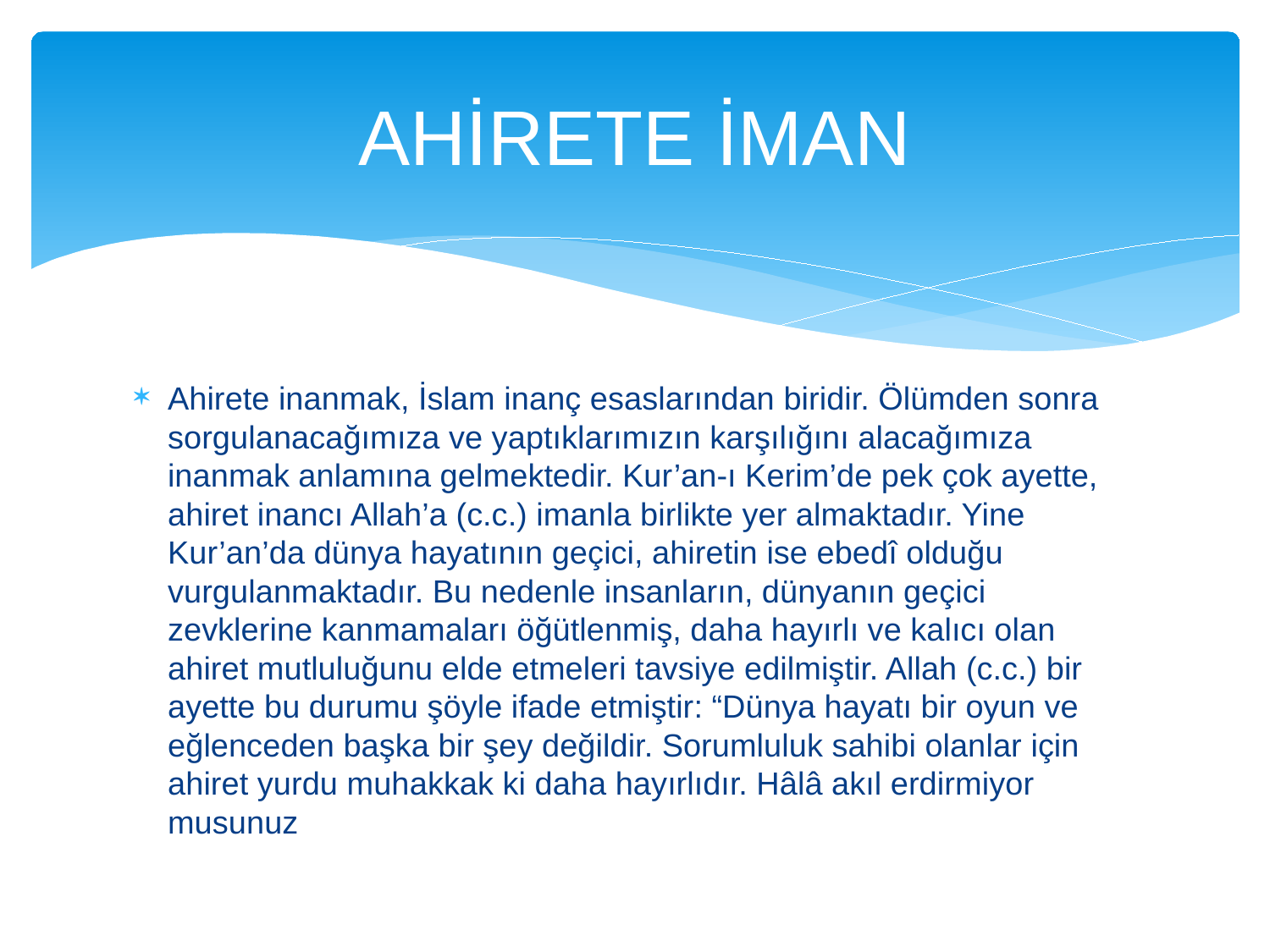

# AHİRETE İMAN
Ahirete inanmak, İslam inanç esaslarından biridir. Ölümden sonra sorgulanacağımıza ve yaptıklarımızın karşılığını alacağımıza inanmak anlamına gelmektedir. Kur’an-ı Kerim’de pek çok ayette, ahiret inancı Allah’a (c.c.) imanla birlikte yer almaktadır. Yine Kur’an’da dünya hayatının geçici, ahiretin ise ebedî olduğu vurgulanmaktadır. Bu nedenle insanların, dünyanın geçici zevklerine kanmamaları öğütlenmiş, daha hayırlı ve kalıcı olan ahiret mutluluğunu elde etmeleri tavsiye edilmiştir. Allah (c.c.) bir ayette bu durumu şöyle ifade etmiştir: “Dünya hayatı bir oyun ve eğlenceden başka bir şey değildir. Sorumluluk sahibi olanlar için ahiret yurdu muhakkak ki daha hayırlıdır. Hâlâ akıl erdirmiyor musunuz